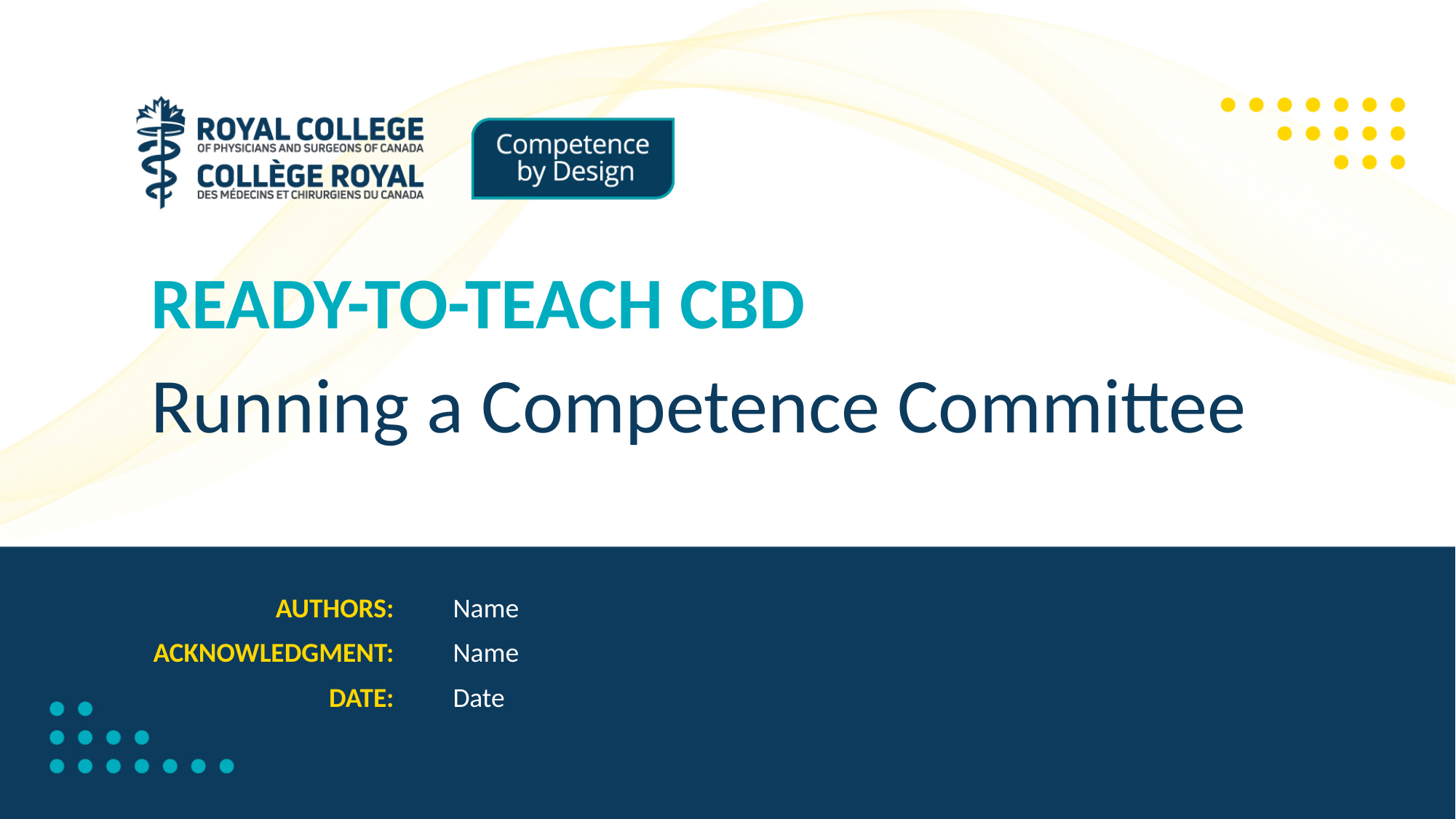

# READY-TO-TEACH CBD
Running a Competence Committee
AUTHORS:
ACKNOWLEDGMENT:
DATE:
Name
Name
Date